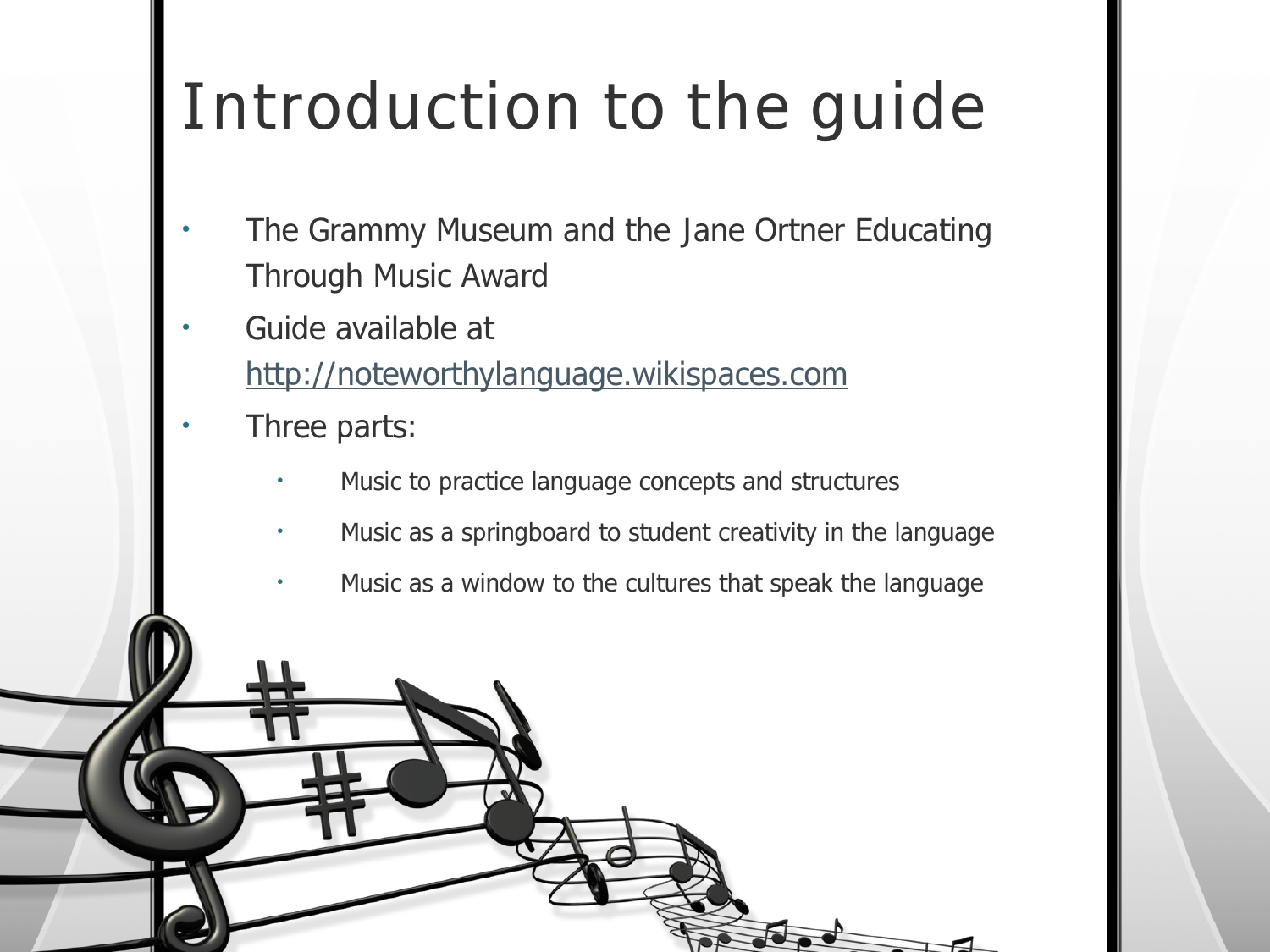

# Introduction to the guide
The Grammy Museum and the Jane Ortner Educating Through Music Award
Guide available at http://noteworthylanguage.wikispaces.com
Three parts:
Music to practice language concepts and structures
Music as a springboard to student creativity in the language
Music as a window to the cultures that speak the language